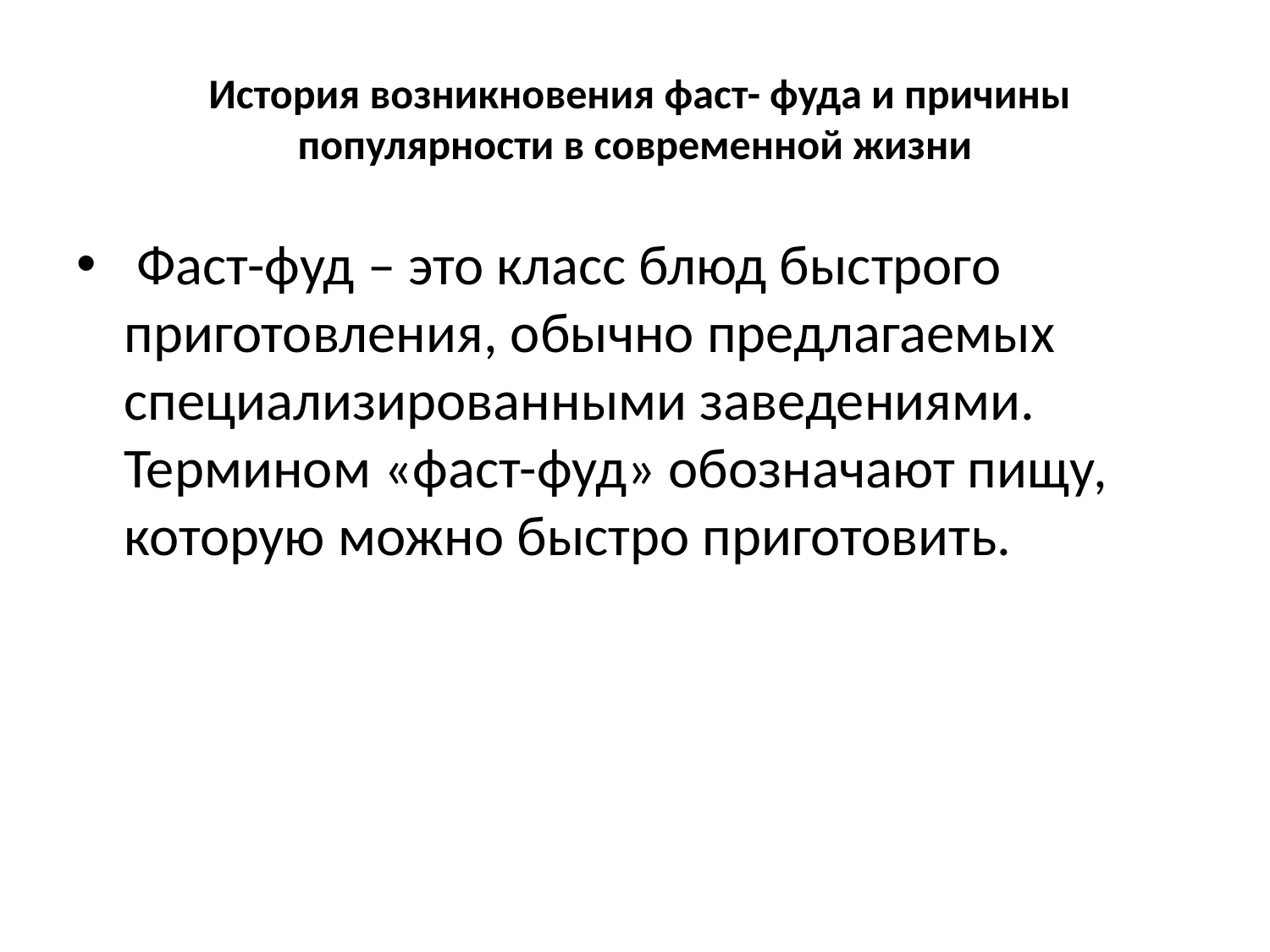

# История возникновения фаст- фуда и причины популярности в современной жизни
 Фаст-фуд – это класс блюд быстрого приготовления, обычно предлагаемых специализированными заведениями. Термином «фаст-фуд» обозначают пищу, которую можно быстро приготовить.